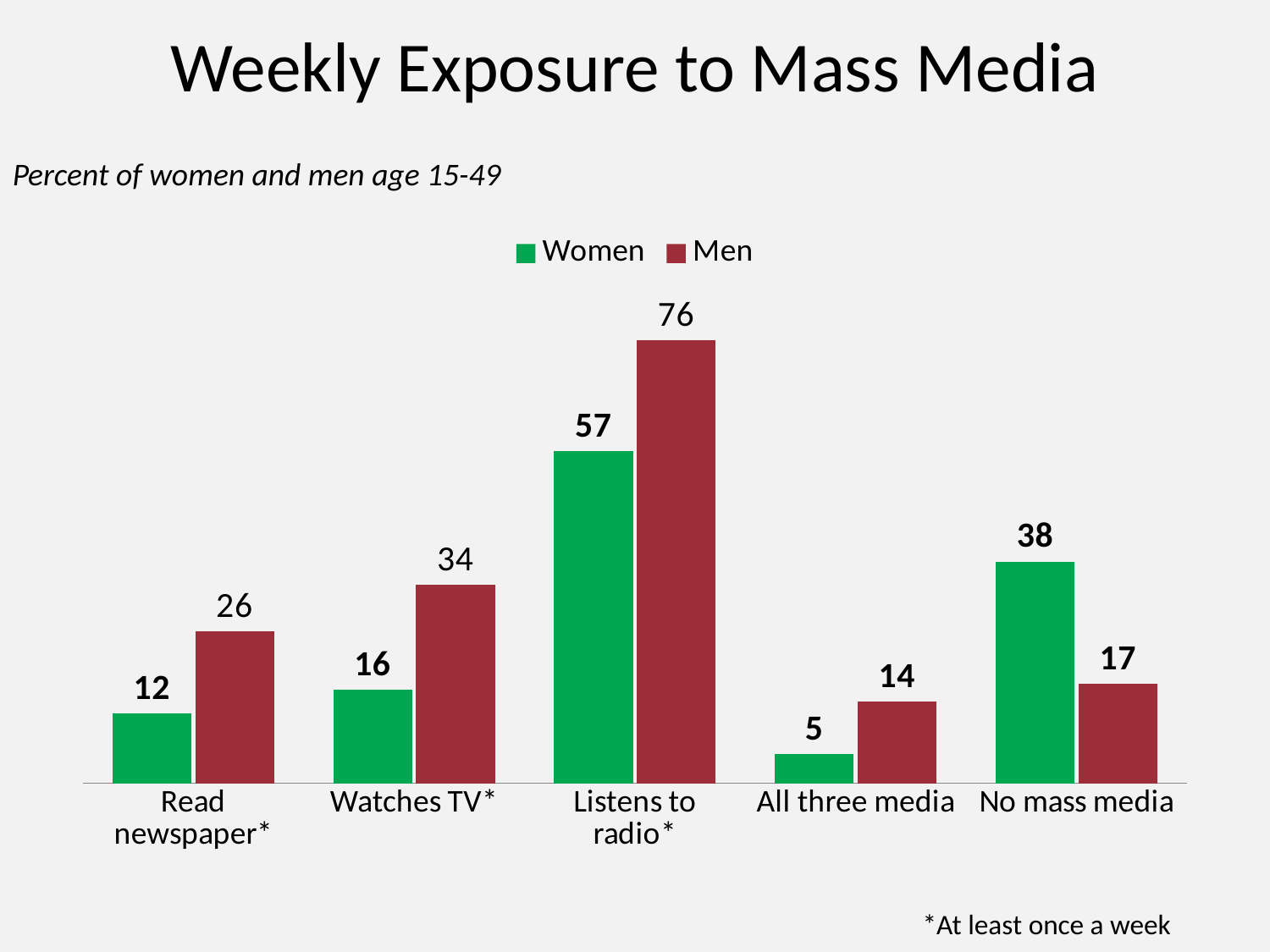

# Weekly Exposure to Mass Media
Percent of women and men age 15-49

### Chart

| Category | Women | Men |
|---|---|---|
| Read newspaper* | 12.0 | 26.0 |
| Watches TV* | 16.0 | 34.0 |
| Listens to radio* | 57.0 | 76.0 |
| All three media | 5.0 | 14.0 |
| No mass media | 38.0 | 17.0 |
*At least once a week